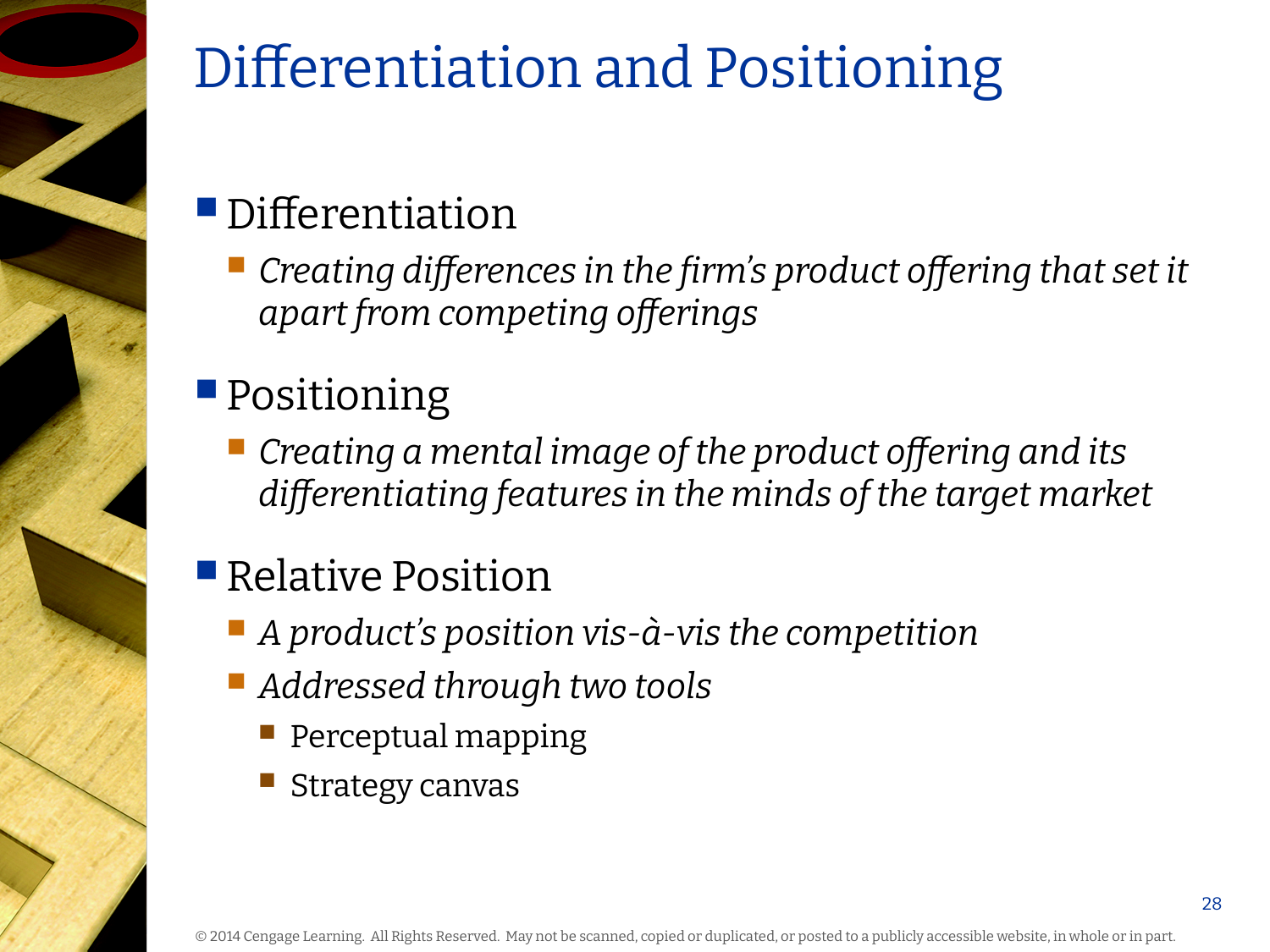

# Differentiation and Positioning
Differentiation
Creating differences in the firm’s product offering that set it apart from competing offerings
Positioning
Creating a mental image of the product offering and its differentiating features in the minds of the target market
Relative Position
A product’s position vis-à-vis the competition
Addressed through two tools
Perceptual mapping
Strategy canvas
28